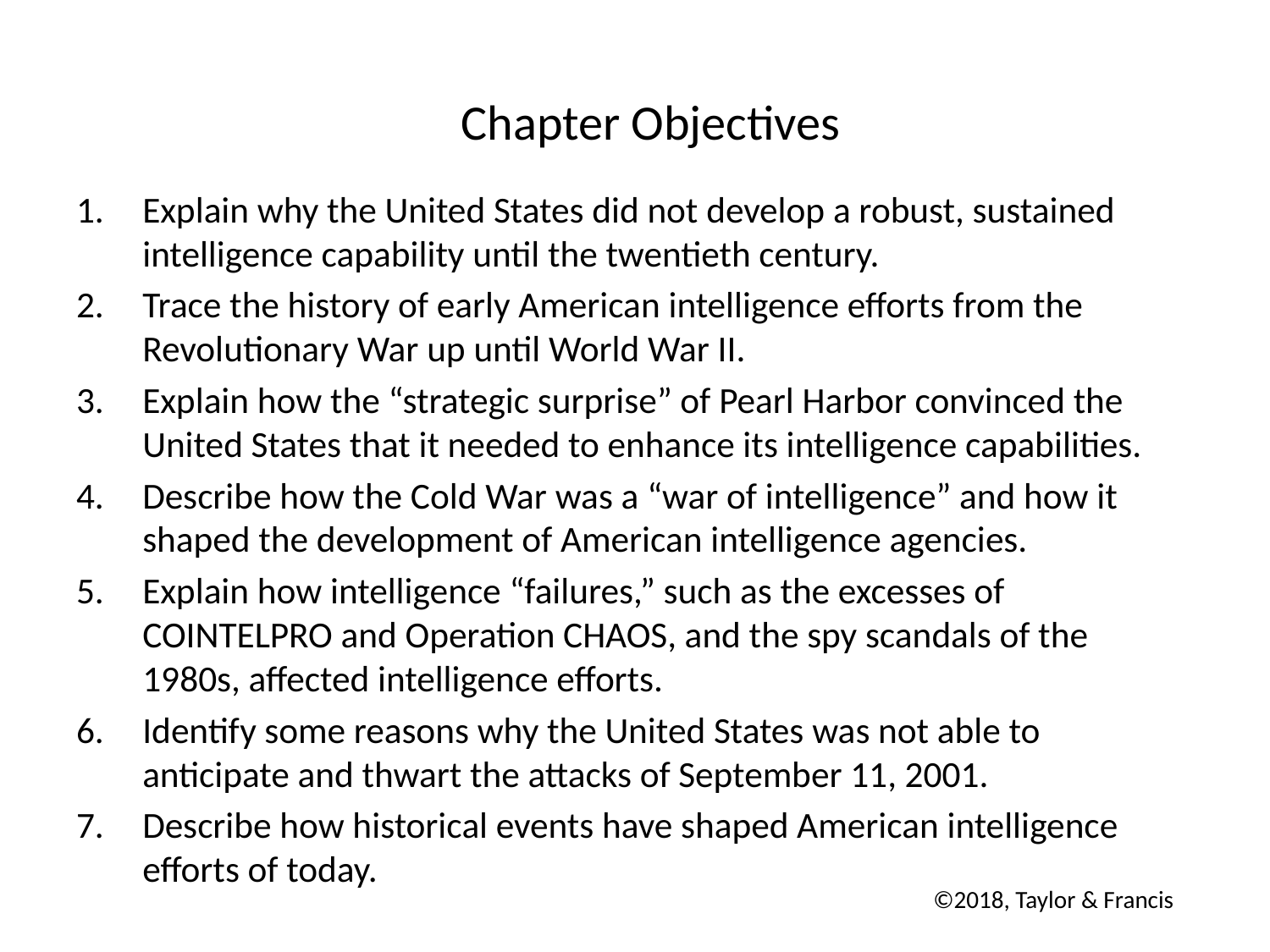

Chapter Objectives
Explain why the United States did not develop a robust, sustained intelligence capability until the twentieth century.
Trace the history of early American intelligence efforts from the Revolutionary War up until World War II.
Explain how the “strategic surprise” of Pearl Harbor convinced the United States that it needed to enhance its intelligence capabilities.
Describe how the Cold War was a “war of intelligence” and how it shaped the development of American intelligence agencies.
Explain how intelligence “failures,” such as the excesses of COINTELPRO and Operation CHAOS, and the spy scandals of the 1980s, affected intelligence efforts.
Identify some reasons why the United States was not able to anticipate and thwart the attacks of September 11, 2001.
Describe how historical events have shaped American intelligence efforts of today.

©2018, Taylor & Francis